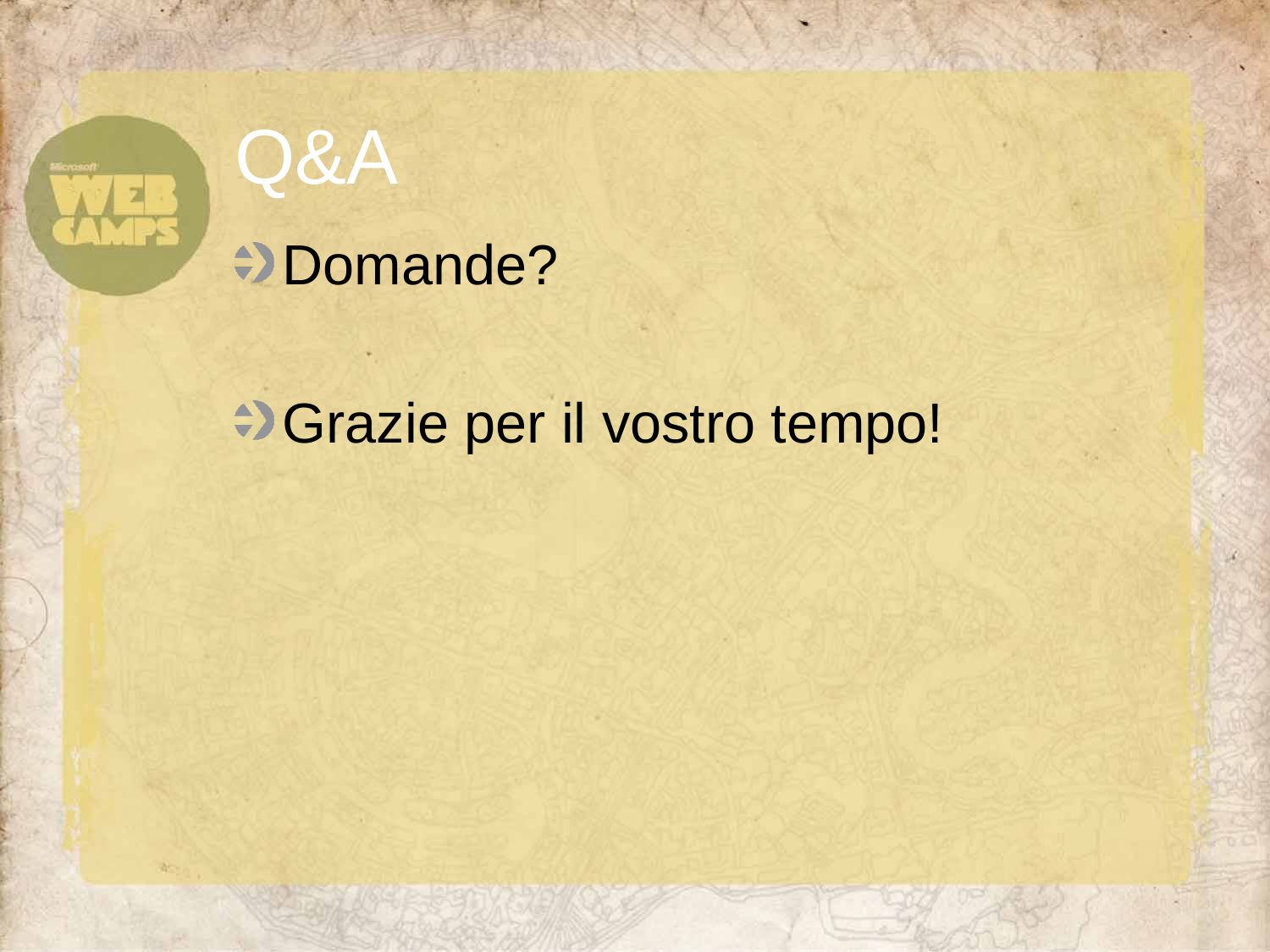

# Q&A
Domande?

Grazie per il vostro tempo!